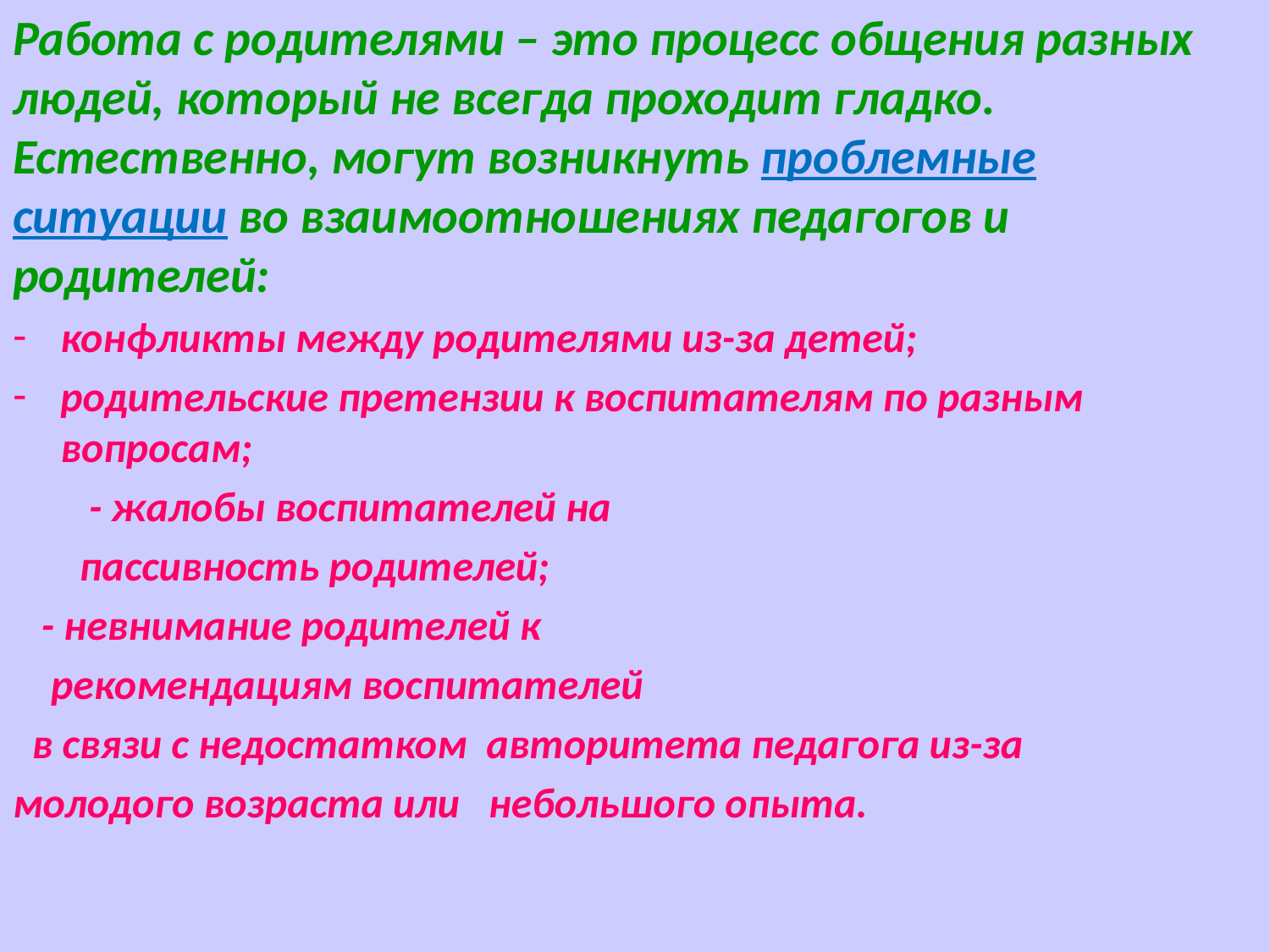

Работа с родителями – это процесс общения разных людей, который не всегда проходит гладко. Естественно, могут возникнуть проблемные ситуации во взаимоотношениях педагогов и        родителей:
конфликты между родителями из-за детей;
родительские претензии к воспитателям по разным вопросам;
        - жалобы воспитателей на
       пассивность родителей;
   - невнимание родителей к
    рекомендациям воспитателей
  в связи с недостатком  авторитета педагога из-за
молодого возраста или   небольшого опыта.

#